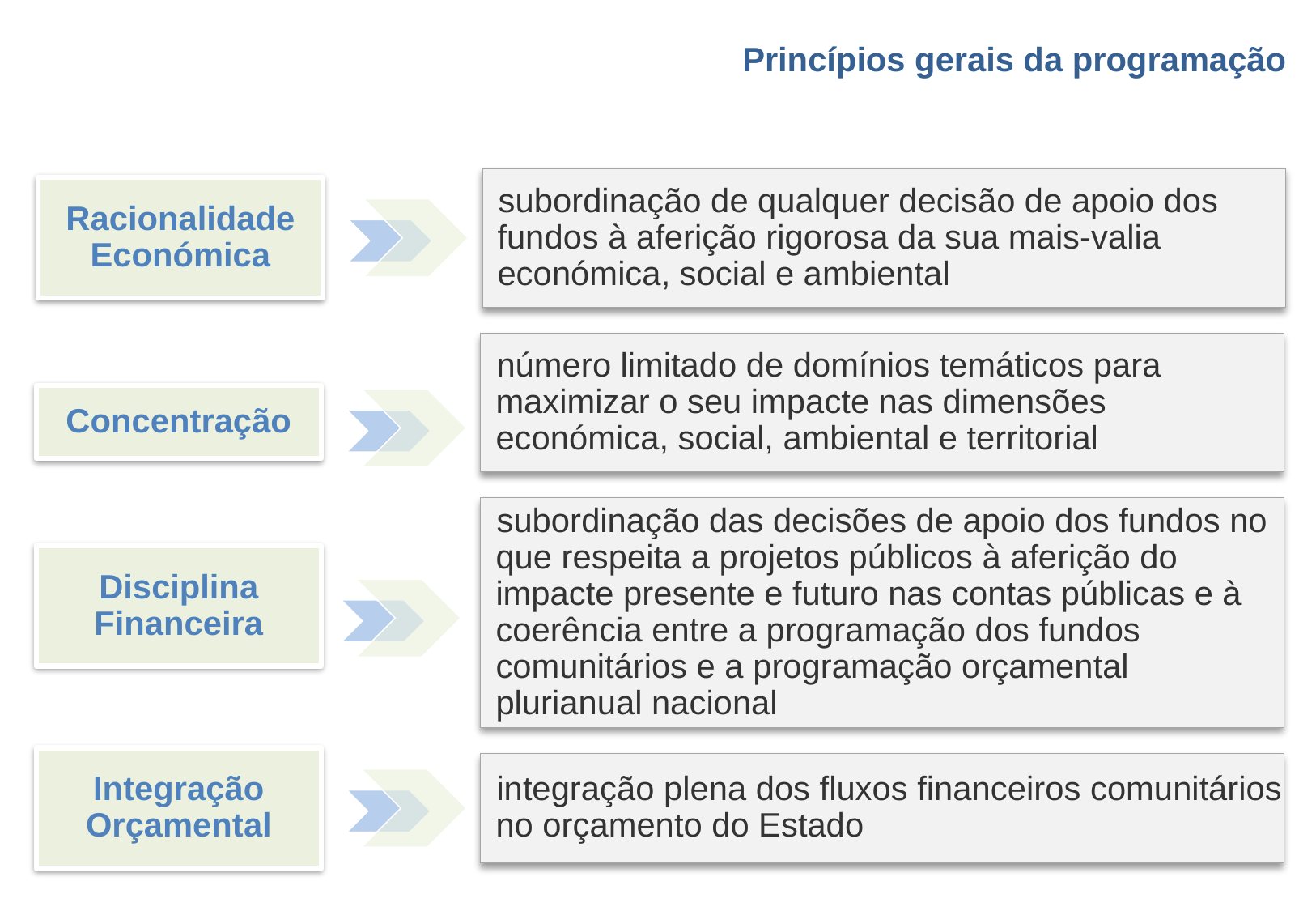

Princípios gerais da programação
subordinação de qualquer decisão de apoio dos fundos à aferição rigorosa da sua mais-valia económica, social e ambiental
Racionalidade Económica

número limitado de domínios temáticos para maximizar o seu impacte nas dimensões económica, social, ambiental e territorial
Concentração

subordinação das decisões de apoio dos fundos no que respeita a projetos públicos à aferição do impacte presente e futuro nas contas públicas e à coerência entre a programação dos fundos comunitários e a programação orçamental plurianual nacional
Disciplina Financeira

Integração Orçamental
integração plena dos fluxos financeiros comunitários no orçamento do Estado